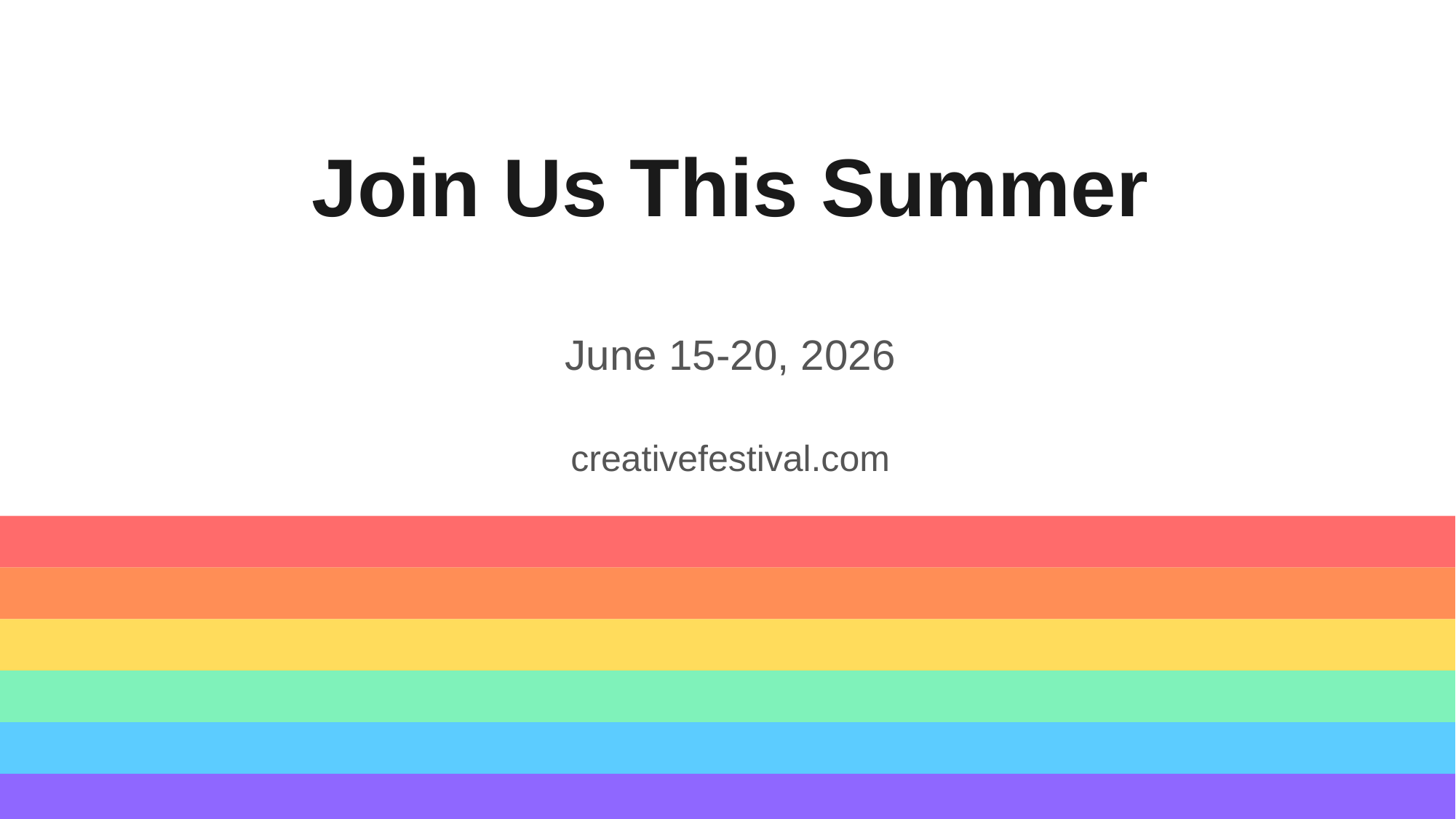

Join Us This Summer
June 15-20, 2026
creativefestival.com